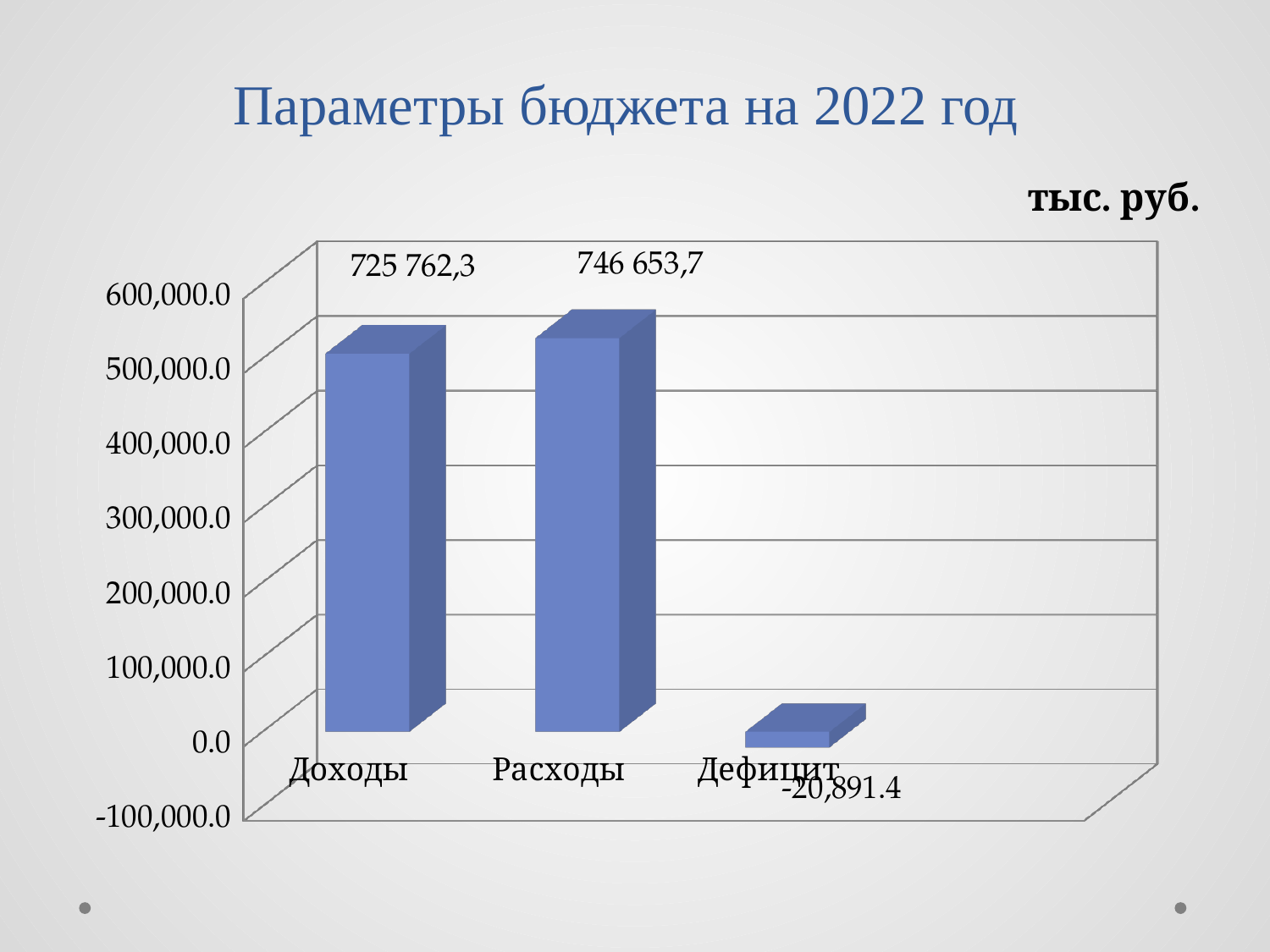

# Параметры бюджета на 2022 год

[unsupported chart]